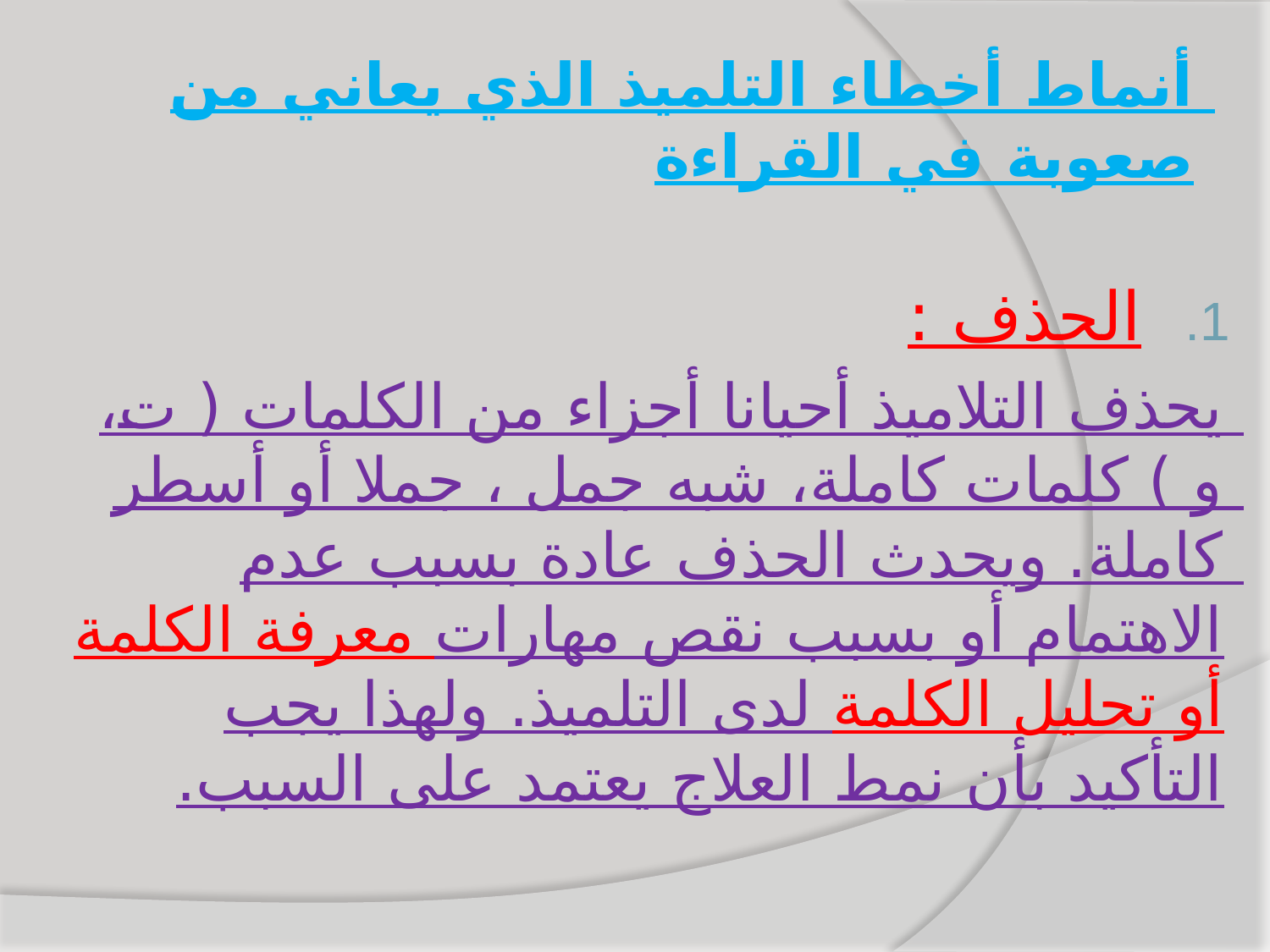

# أنماط أخطاء التلميذ الذي يعاني من صعوبة في القراءة
الحذف :
يحذف التلاميذ أحيانا أجزاء من الكلمات ( ت، و ) كلمات كاملة، شبه جمل ، جملا أو أسطر كاملة. ويحدث الحذف عادة بسبب عدم الاهتمام أو بسبب نقص مهارات معرفة الكلمة أو تحليل الكلمة لدى التلميذ. ولهذا يجب التأكيد بأن نمط العلاج يعتمد على السبب.